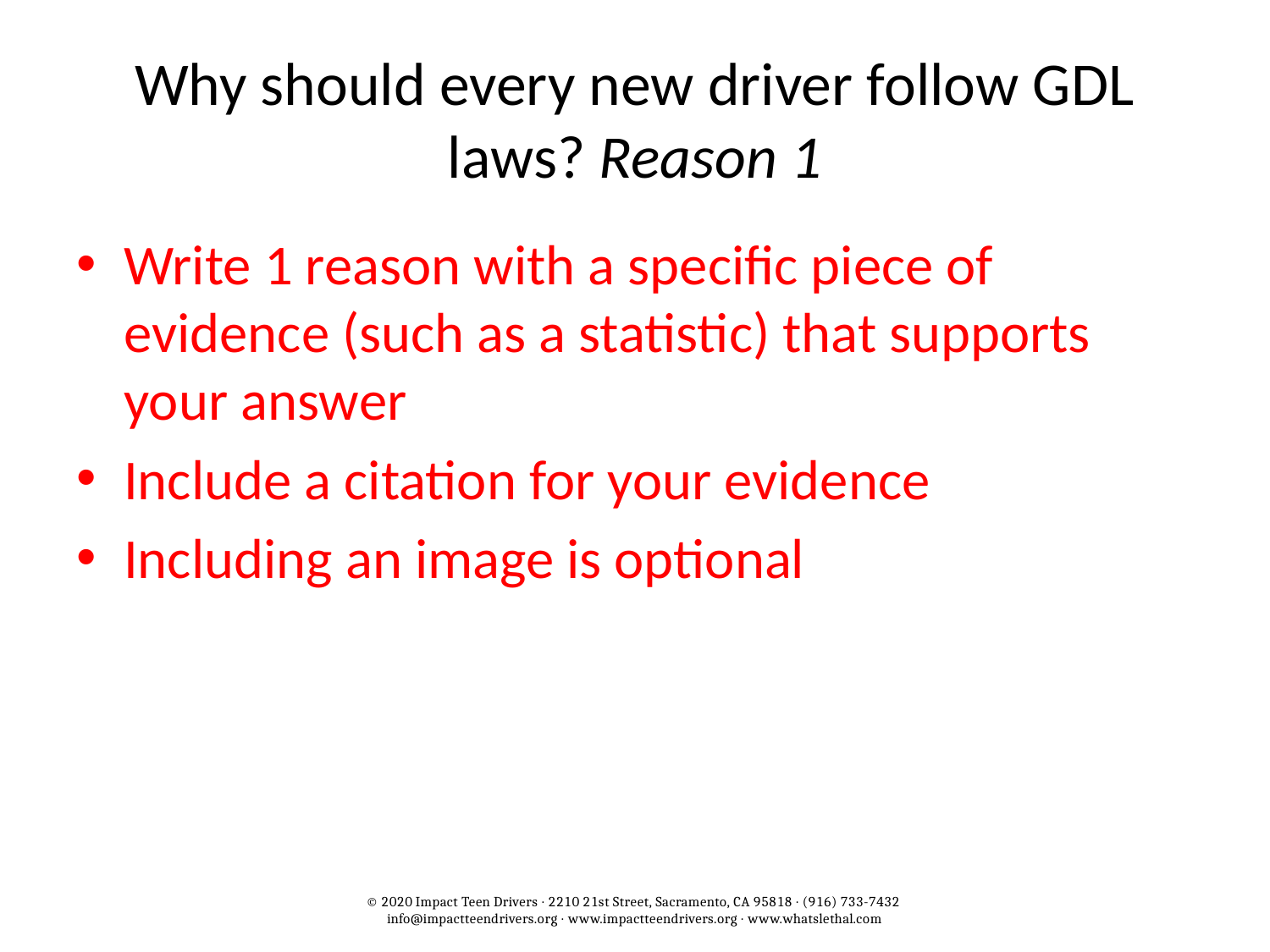

# Why should every new driver follow GDL laws? Reason 1
Write 1 reason with a specific piece of evidence (such as a statistic) that supports your answer
Include a citation for your evidence
Including an image is optional
© 2020 Impact Teen Drivers · 2210 21st Street, Sacramento, CA 95818 · (916) 733-7432
info@impactteendrivers.org · www.impactteendrivers.org · www.whatslethal.com